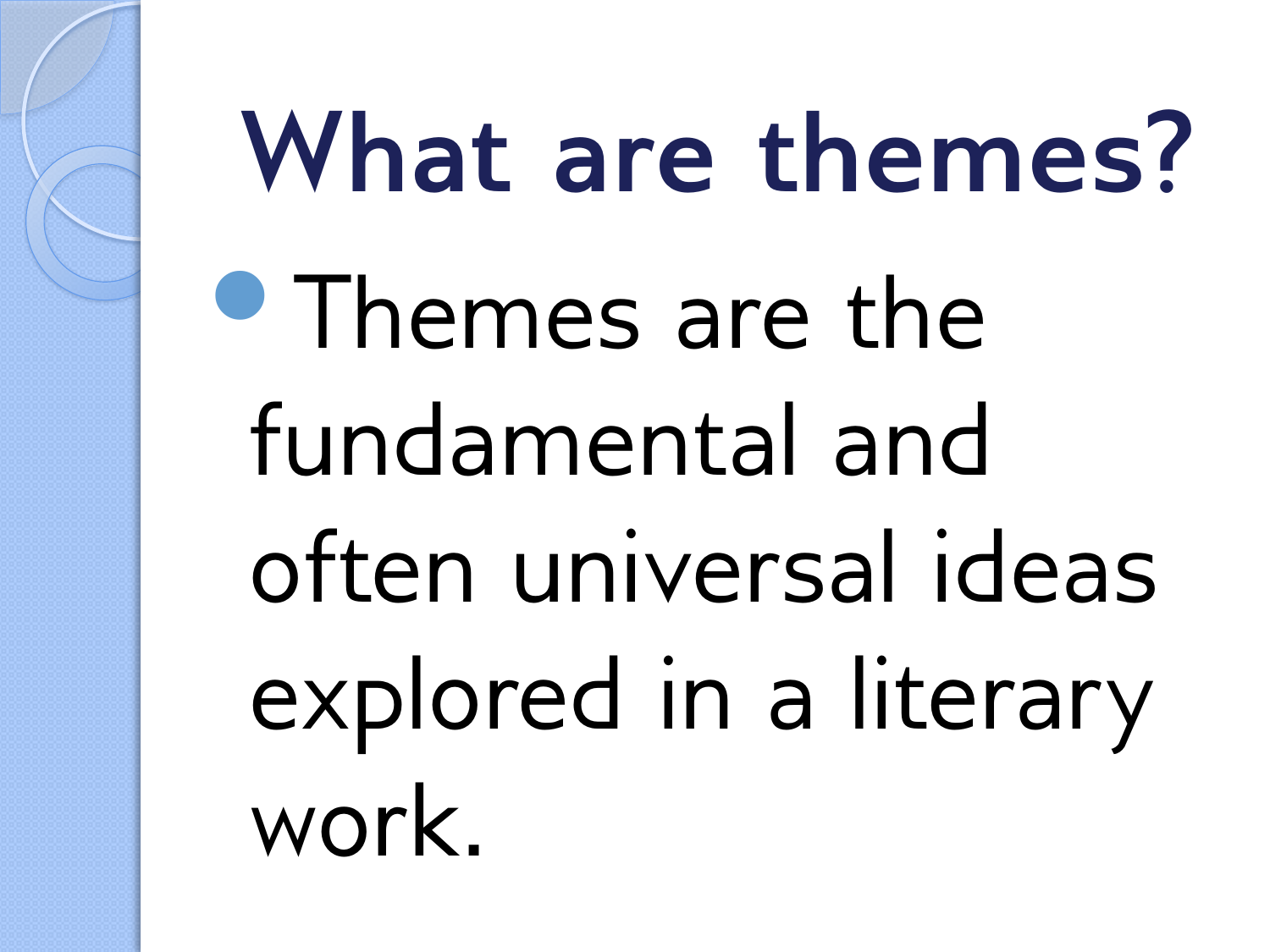

# What are themes?
Themes are the fundamental and often universal ideas explored in a literary work.